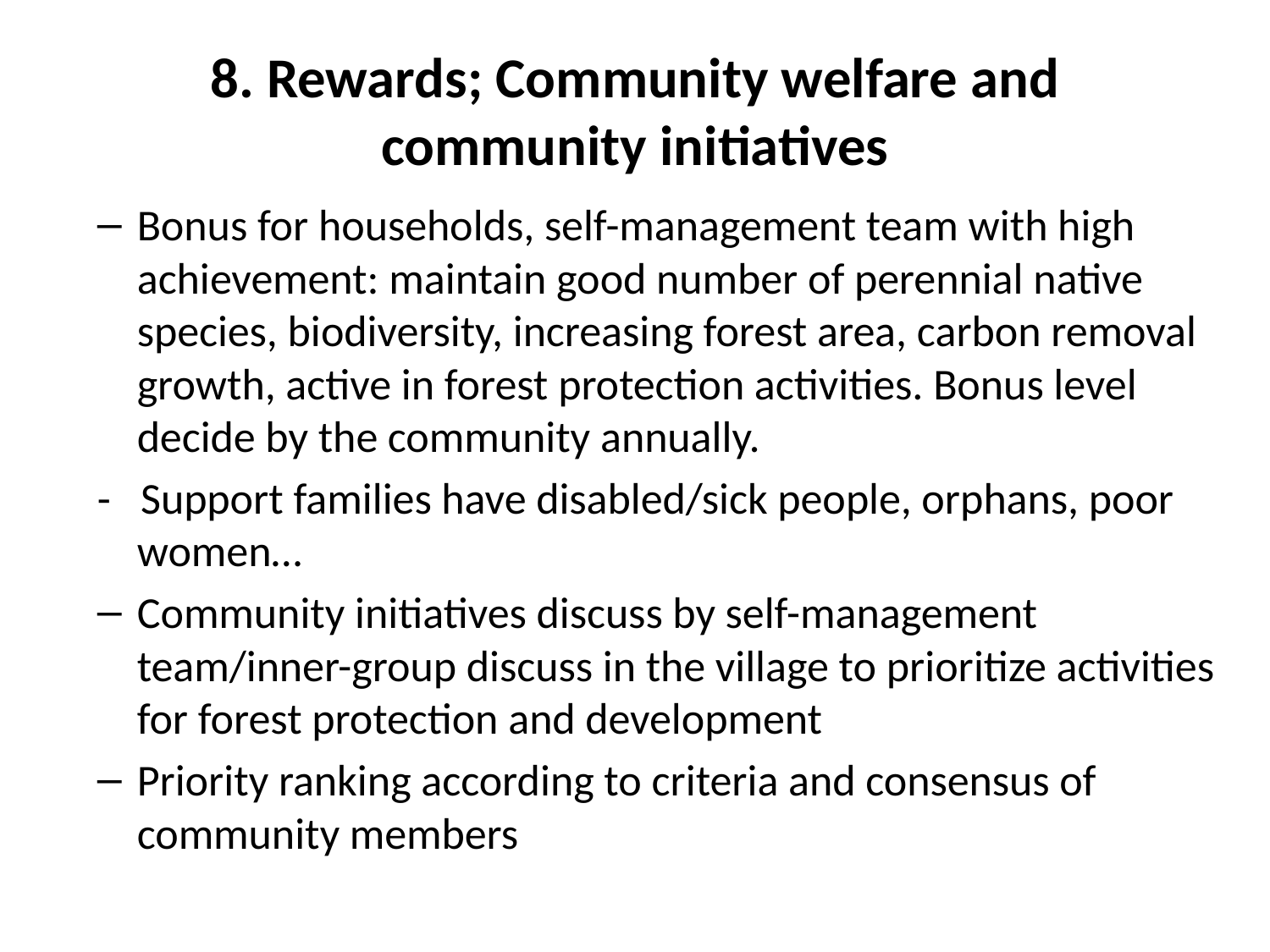

# 8. Rewards; Community welfare and community initiatives
Bonus for households, self-management team with high achievement: maintain good number of perennial native species, biodiversity, increasing forest area, carbon removal growth, active in forest protection activities. Bonus level  decide by the community annually.
-   Support families have disabled/sick people, orphans, poor women…
Community initiatives discuss by self-management team/inner-group discuss in the village to prioritize activities for forest protection and development
Priority ranking according to criteria and consensus of community members